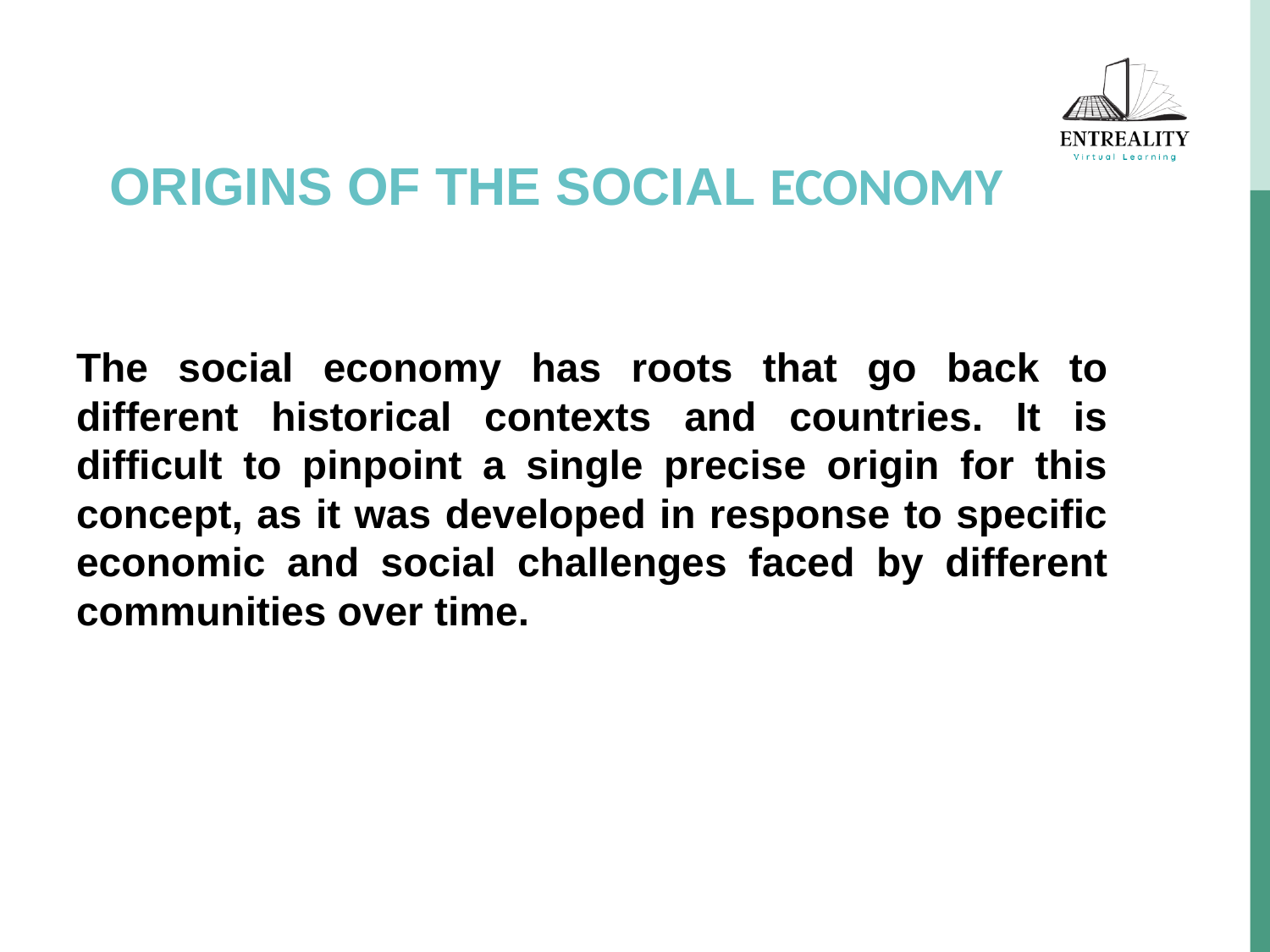

# ORIGINS OF THE SOCIAL ECONOMY

The social economy has roots that go back to different historical contexts and countries. It is difficult to pinpoint a single precise origin for this concept, as it was developed in response to specific economic and social challenges faced by different communities over time.